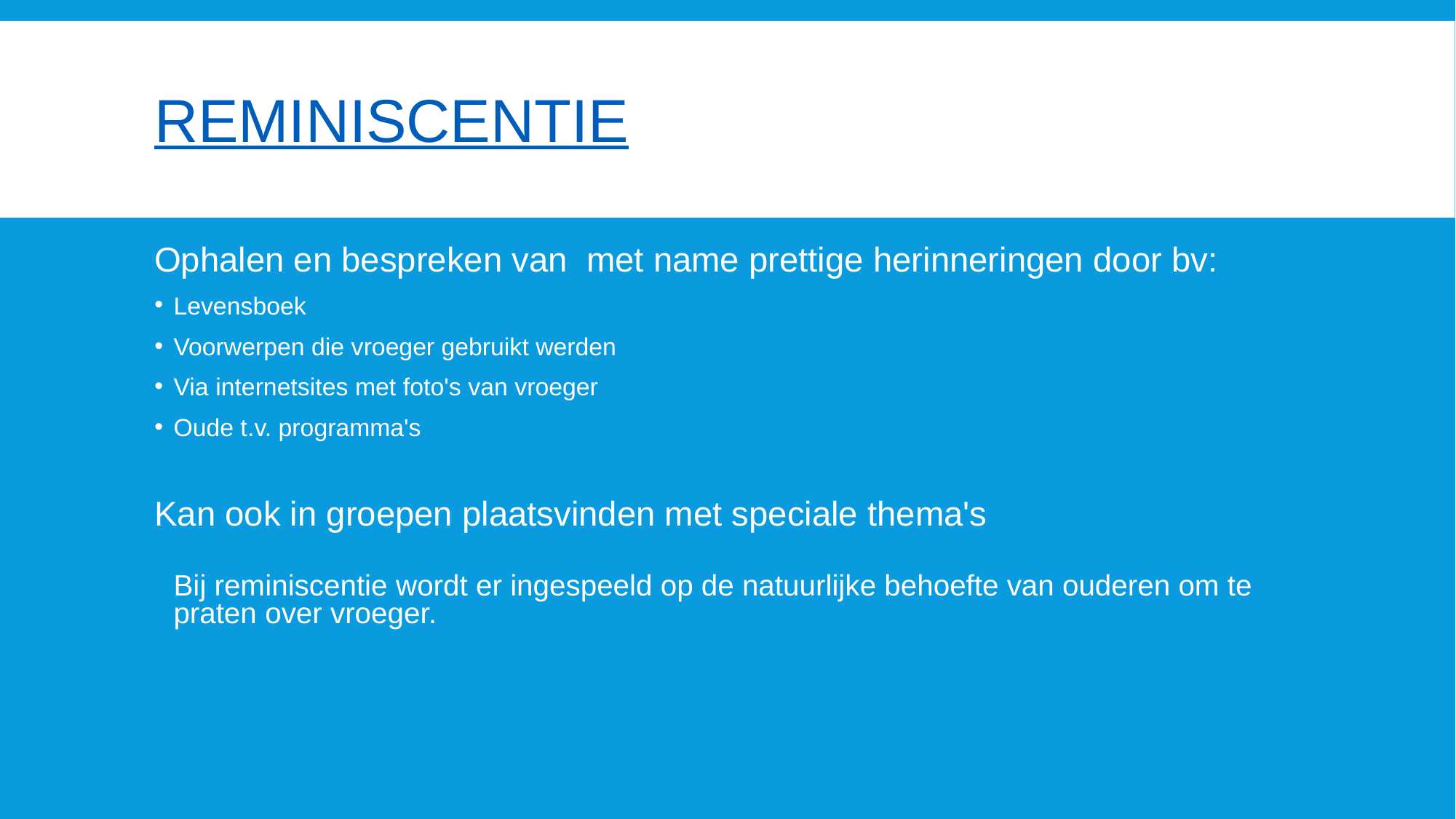

# reminiscentie
Ophalen en bespreken van  met name prettige herinneringen door bv:
Levensboek
Voorwerpen die vroeger gebruikt werden
Via internetsites met foto's van vroeger
Oude t.v. programma's

Kan ook in groepen plaatsvinden met speciale thema's
Bij reminiscentie wordt er ingespeeld op de natuurlijke behoefte van ouderen om te praten over vroeger.